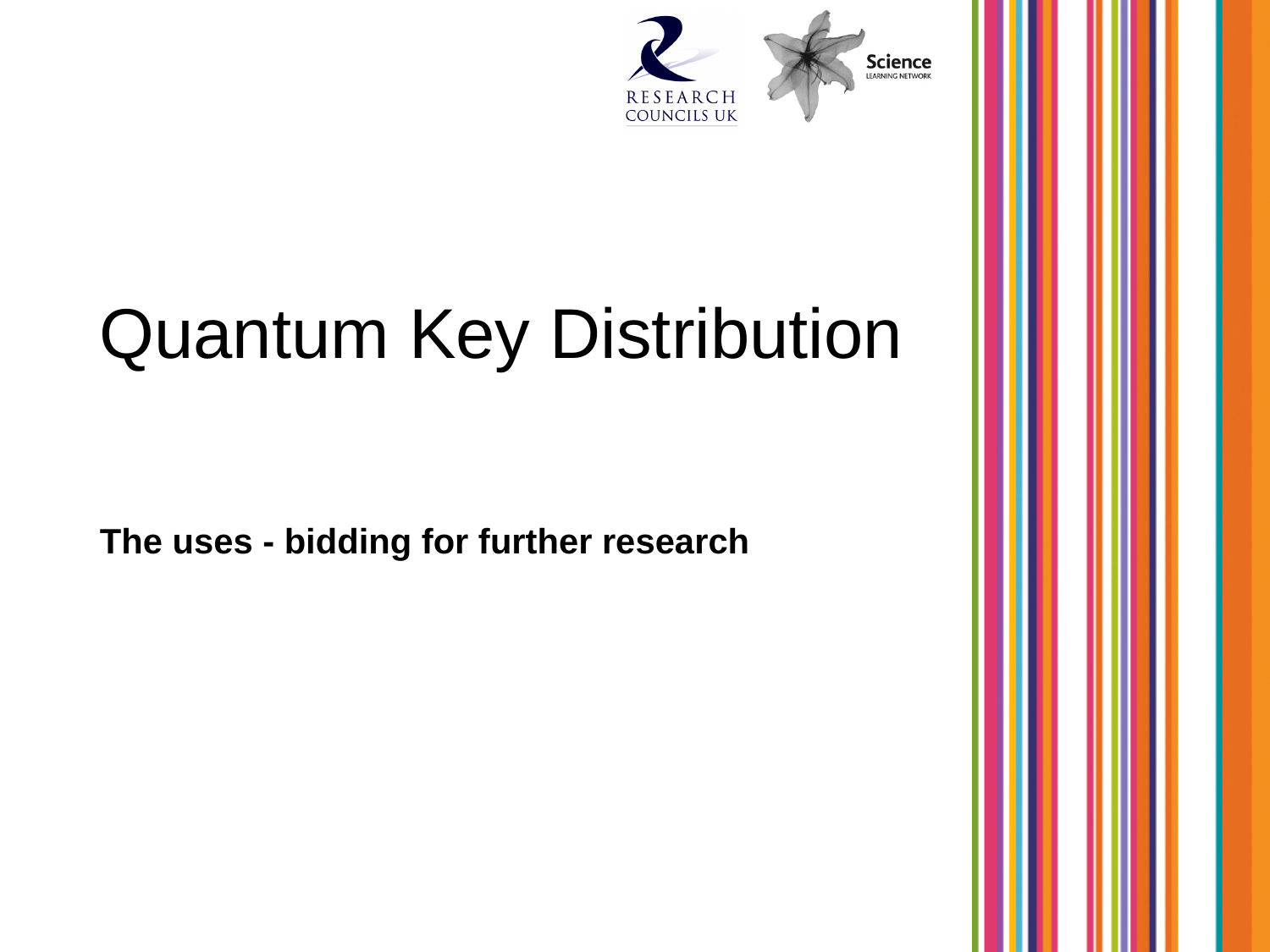

# Quantum Key Distribution
The uses - bidding for further research